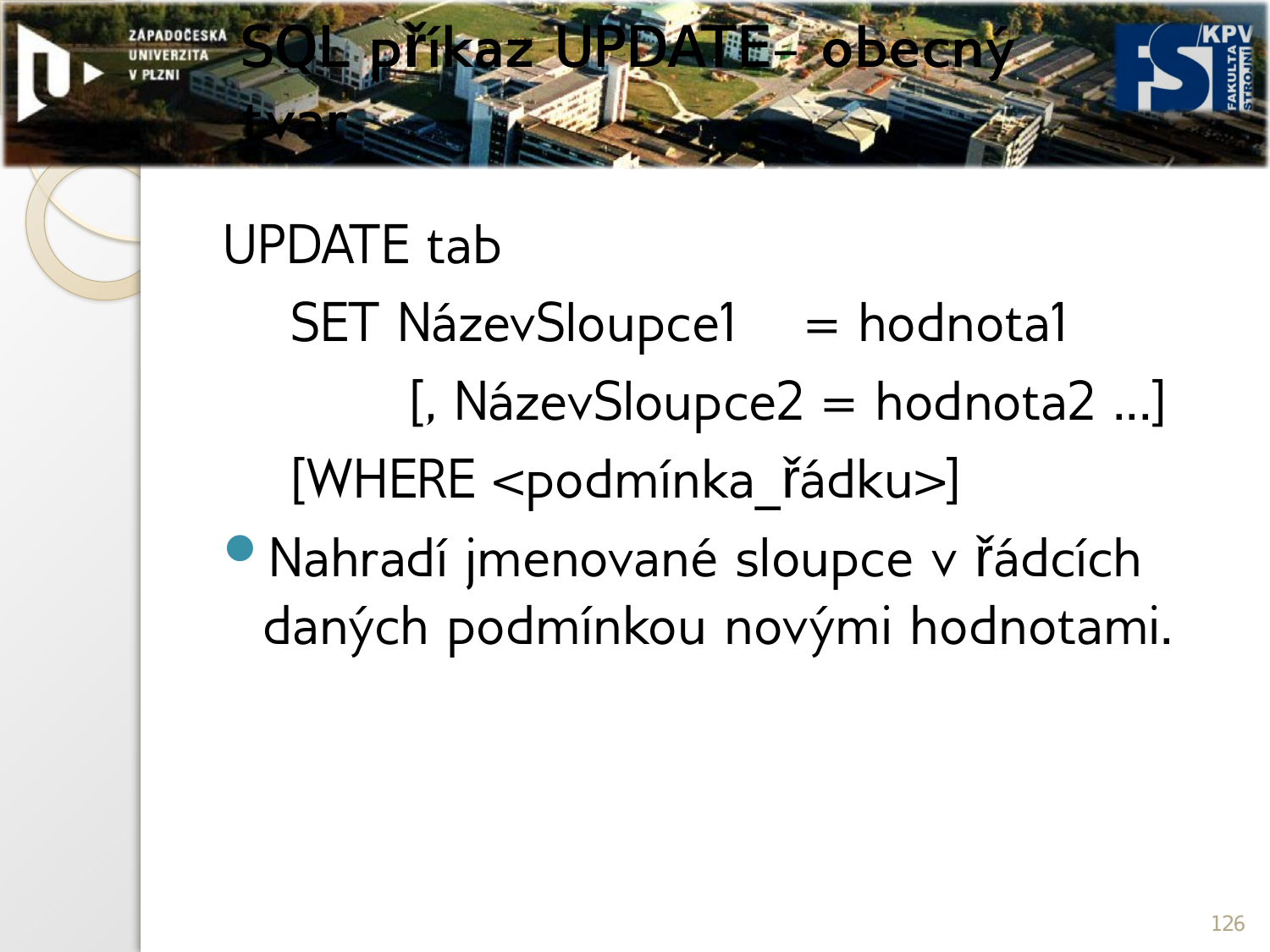

# SQL příkaz UPDATE– obecný tvar
UPDATE tab
    SET NázevSloupce1    = hodnota1
           [, NázevSloupce2 = hodnota2 ...]
    [WHERE <podmínka_řádku>]
Nahradí jmenované sloupce v řádcích daných podmínkou novými hodnotami.

126